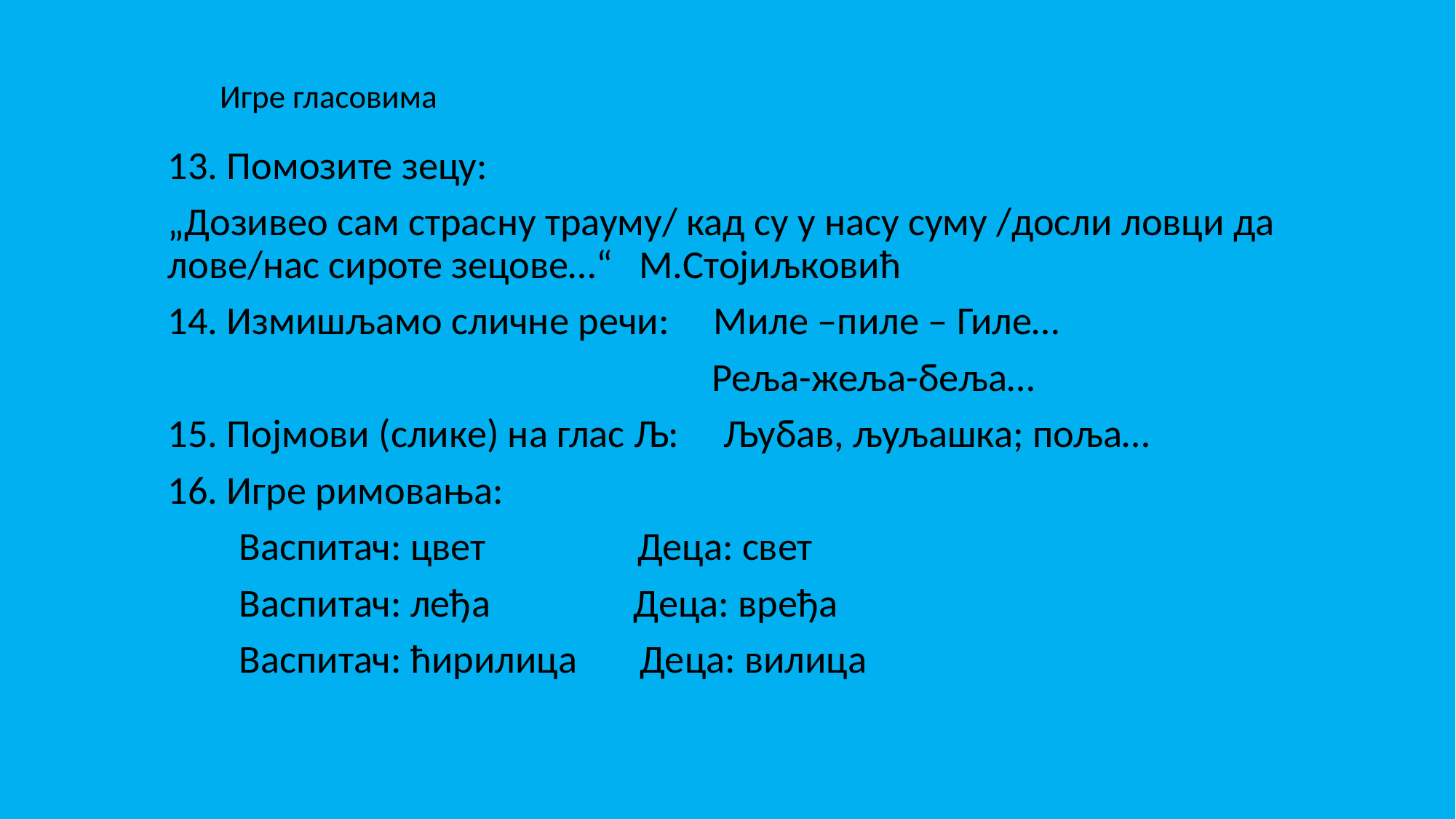

# Игре гласовима
13. Помозите зецу:
„Дозивео сам страсну трауму/ кад су у насу суму /досли ловци да лове/нас сироте зецове…“   М.Стојиљковић
14. Измишљамо сличне речи:     Миле –пиле – Гиле…
                                                             Реља-жеља-беља…
15. Појмови (слике) на глас Љ:     Љубав, љуљашка; поља…
16. Игре римовања:
        Васпитач: цвет                 Деца: свет
        Васпитач: леђа                Деца: вређа
        Васпитач: ћирилица       Деца: вилица